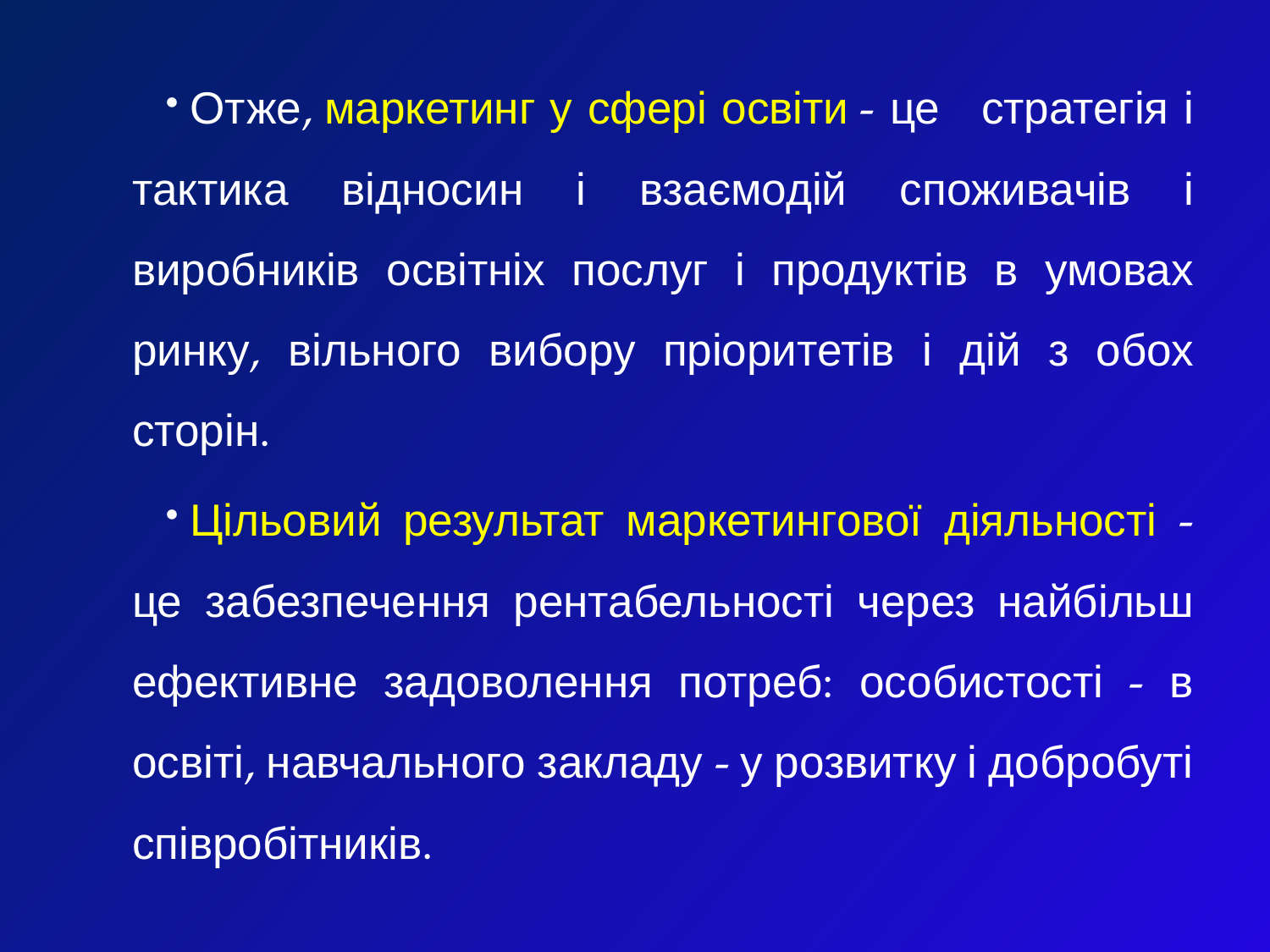

Отже, маркетинг у сфері освіти - це   стратегія і тактика відносин і взаємодій споживачів і виробників освітніх послуг і продуктів в умовах ринку, вільного вибору пріоритетів і дій з обох сторін.
Цільовий результат маркетингової діяльності - це забезпечення рентабельності через найбільш ефективне задоволення потреб: особистості - в освіті, навчального закладу - у розвитку і добробуті співробітників.